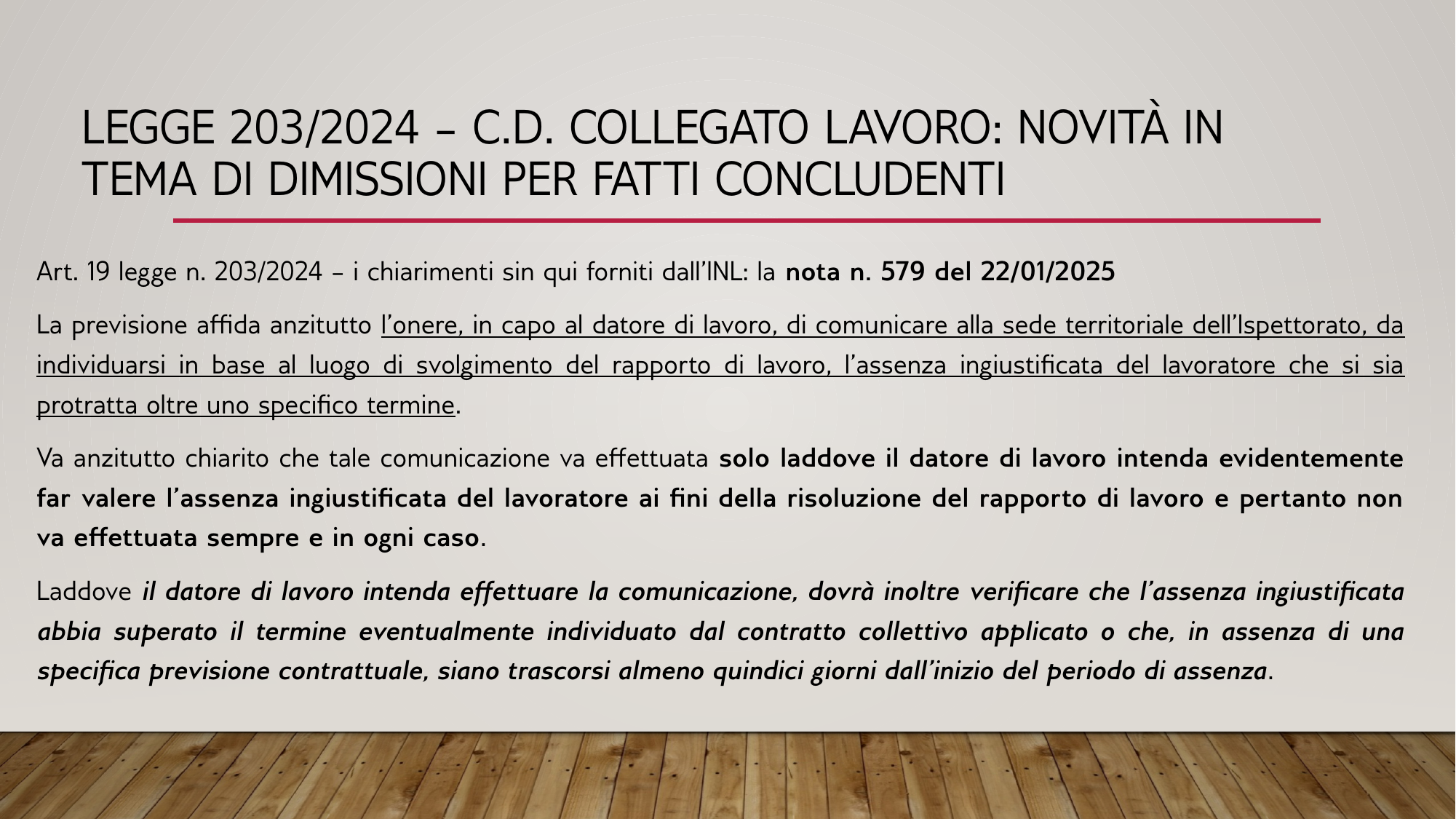

# Legge 203/2024 – c.d. collegato lavoro: novità in tema di dimissioni per fatti concludenti
Art. 19 legge n. 203/2024 – i chiarimenti sin qui forniti dall’INL: la nota n. 579 del 22/01/2025
La previsione affida anzitutto l’onere, in capo al datore di lavoro, di comunicare alla sede territoriale dell’Ispettorato, da individuarsi in base al luogo di svolgimento del rapporto di lavoro, l’assenza ingiustificata del lavoratore che si sia protratta oltre uno specifico termine.
Va anzitutto chiarito che tale comunicazione va effettuata solo laddove il datore di lavoro intenda evidentemente far valere l’assenza ingiustificata del lavoratore ai fini della risoluzione del rapporto di lavoro e pertanto non va effettuata sempre e in ogni caso.
Laddove il datore di lavoro intenda effettuare la comunicazione, dovrà inoltre verificare che l’assenza ingiustificata abbia superato il termine eventualmente individuato dal contratto collettivo applicato o che, in assenza di una specifica previsione contrattuale, siano trascorsi almeno quindici giorni dall’inizio del periodo di assenza.